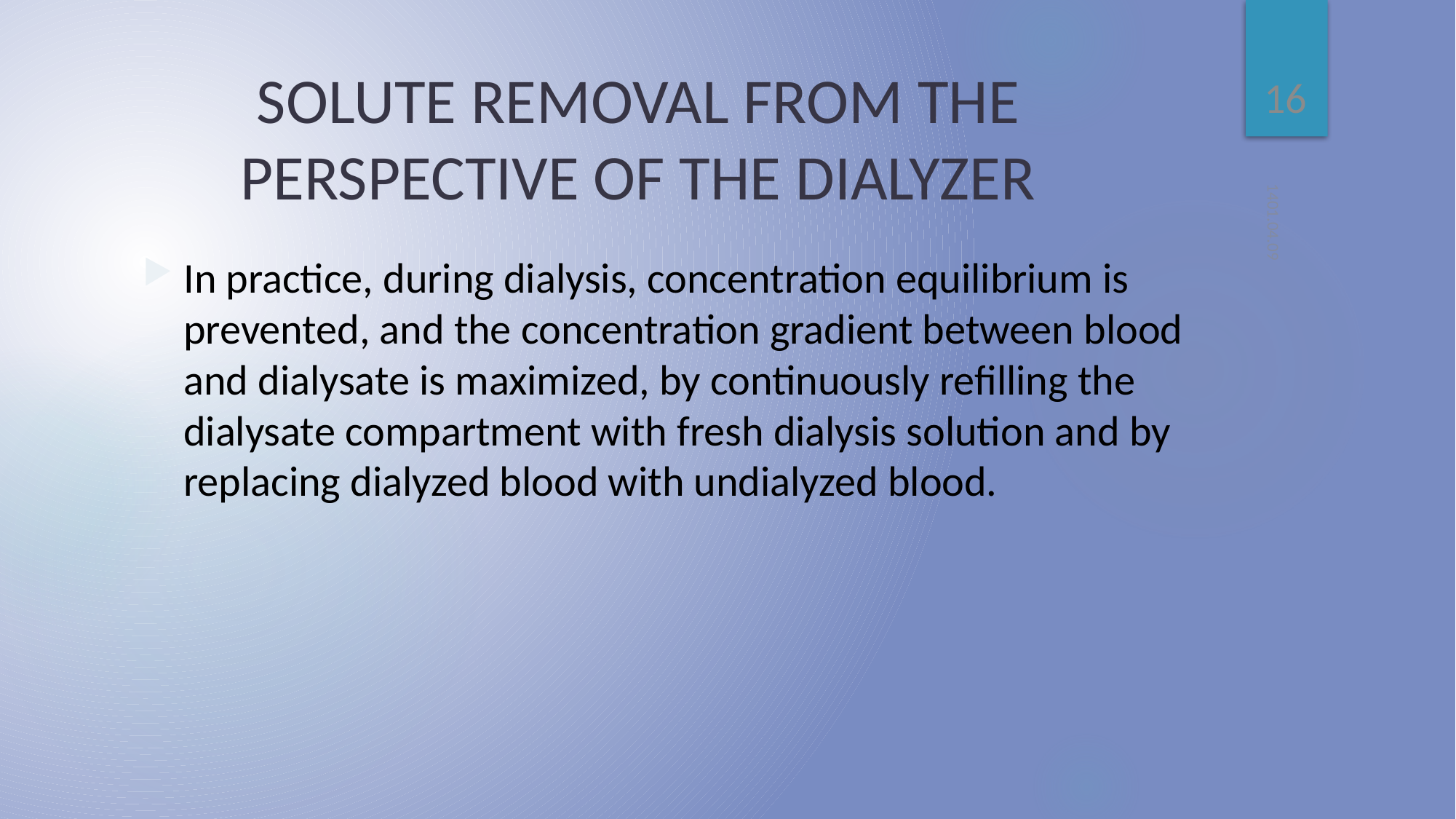

16
# SOLUTE REMOVAL FROM THE PERSPECTIVE OF THE DIALYZER
1401.04.09
In practice, during dialysis, concentration equilibrium is prevented, and the concentration gradient between blood and dialysate is maximized, by continuously refilling the dialysate compartment with fresh dialysis solution and by replacing dialyzed blood with undialyzed blood.